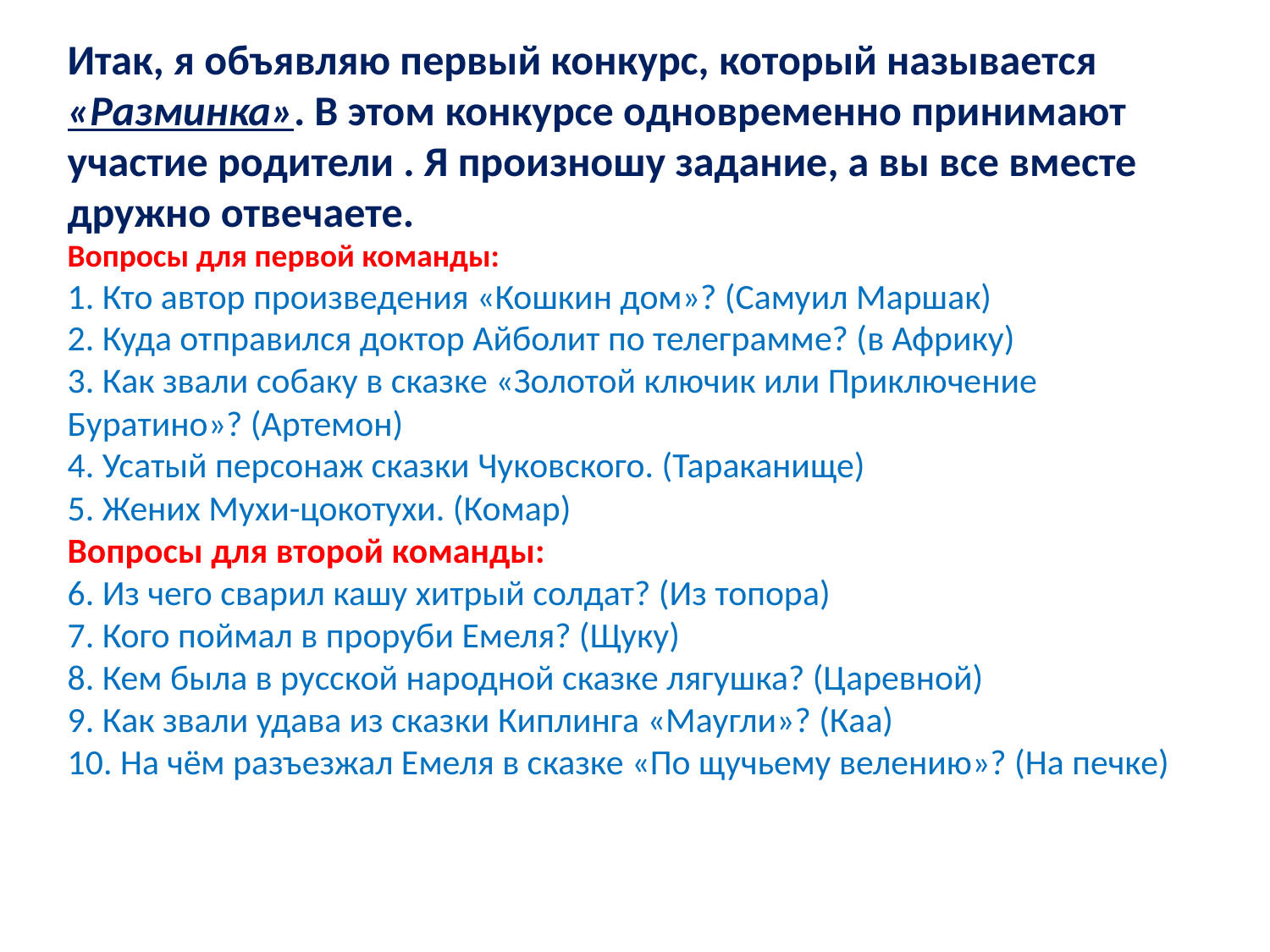

Итак, я объявляю первый конкурс, который называется «Разминка». В этом конкурсе одновременно принимают участие родители . Я произношу задание, а вы все вместе дружно отвечаете.
Вопросы для первой команды:
1. Кто автор произведения «Кошкин дом»? (Самуил Маршак)
2. Куда отправился доктор Айболит по телеграмме? (в Африку)
3. Как звали собаку в сказке «Золотой ключик или Приключение Буратино»? (Артемон)
4. Усатый персонаж сказки Чуковского. (Тараканище)
5. Жених Мухи-цокотухи. (Комар)
Вопросы для второй команды:
6. Из чего сварил кашу хитрый солдат? (Из топора)
7. Кого поймал в проруби Емеля? (Щуку)
8. Кем была в русской народной сказке лягушка? (Царевной)
9. Как звали удава из сказки Киплинга «Маугли»? (Каа)
10. На чём разъезжал Емеля в сказке «По щучьему велению»? (На печке)